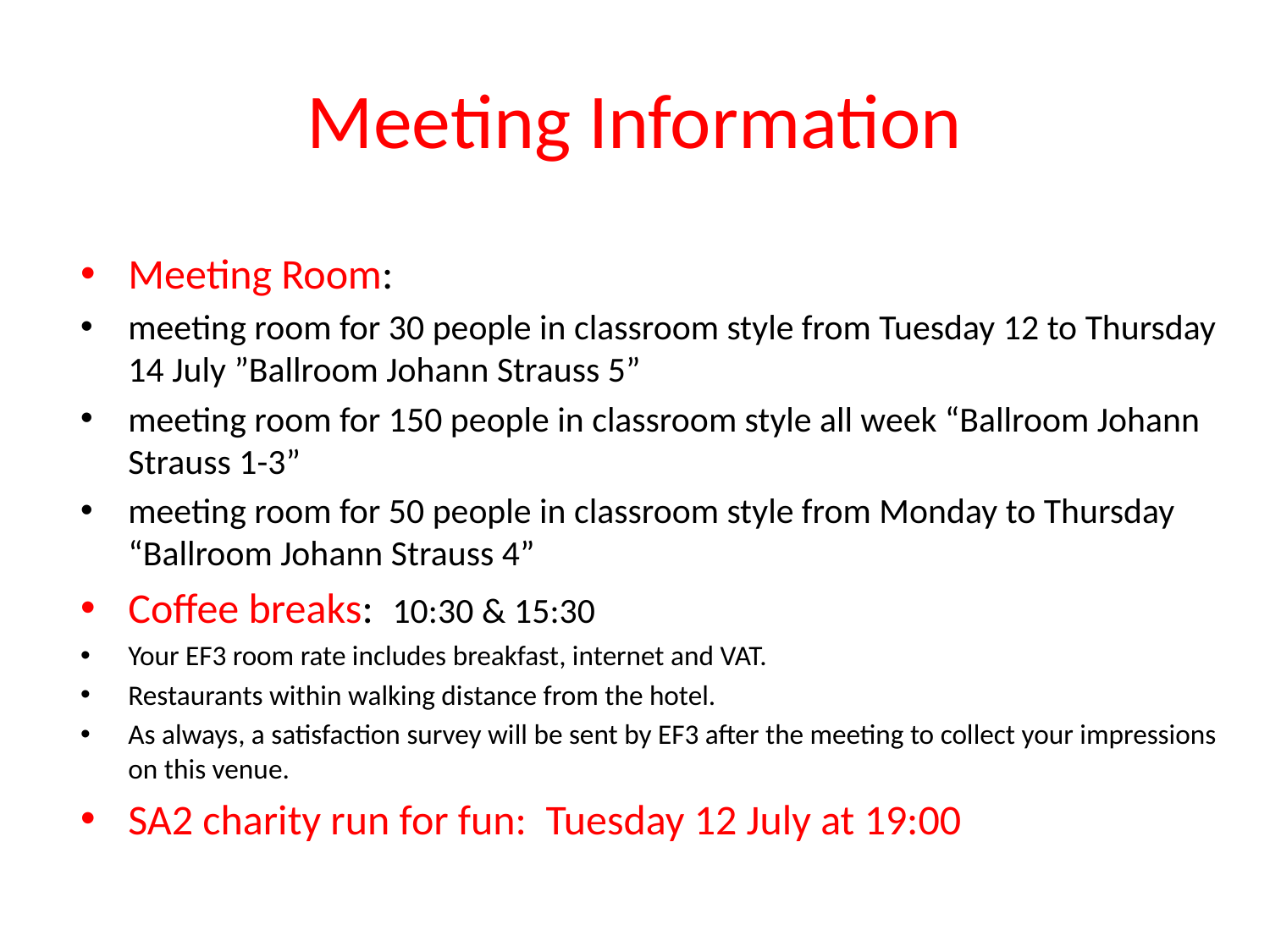

# Meeting Information
Meeting Room:
meeting room for 30 people in classroom style from Tuesday 12 to Thursday 14 July ”Ballroom Johann Strauss 5”
meeting room for 150 people in classroom style all week “Ballroom Johann Strauss 1-3”
meeting room for 50 people in classroom style from Monday to Thursday “Ballroom Johann Strauss 4”
Coffee breaks:  10:30 & 15:30
Your EF3 room rate includes breakfast, internet and VAT.
Restaurants within walking distance from the hotel.
As always, a satisfaction survey will be sent by EF3 after the meeting to collect your impressions on this venue.
SA2 charity run for fun:  Tuesday 12 July at 19:00